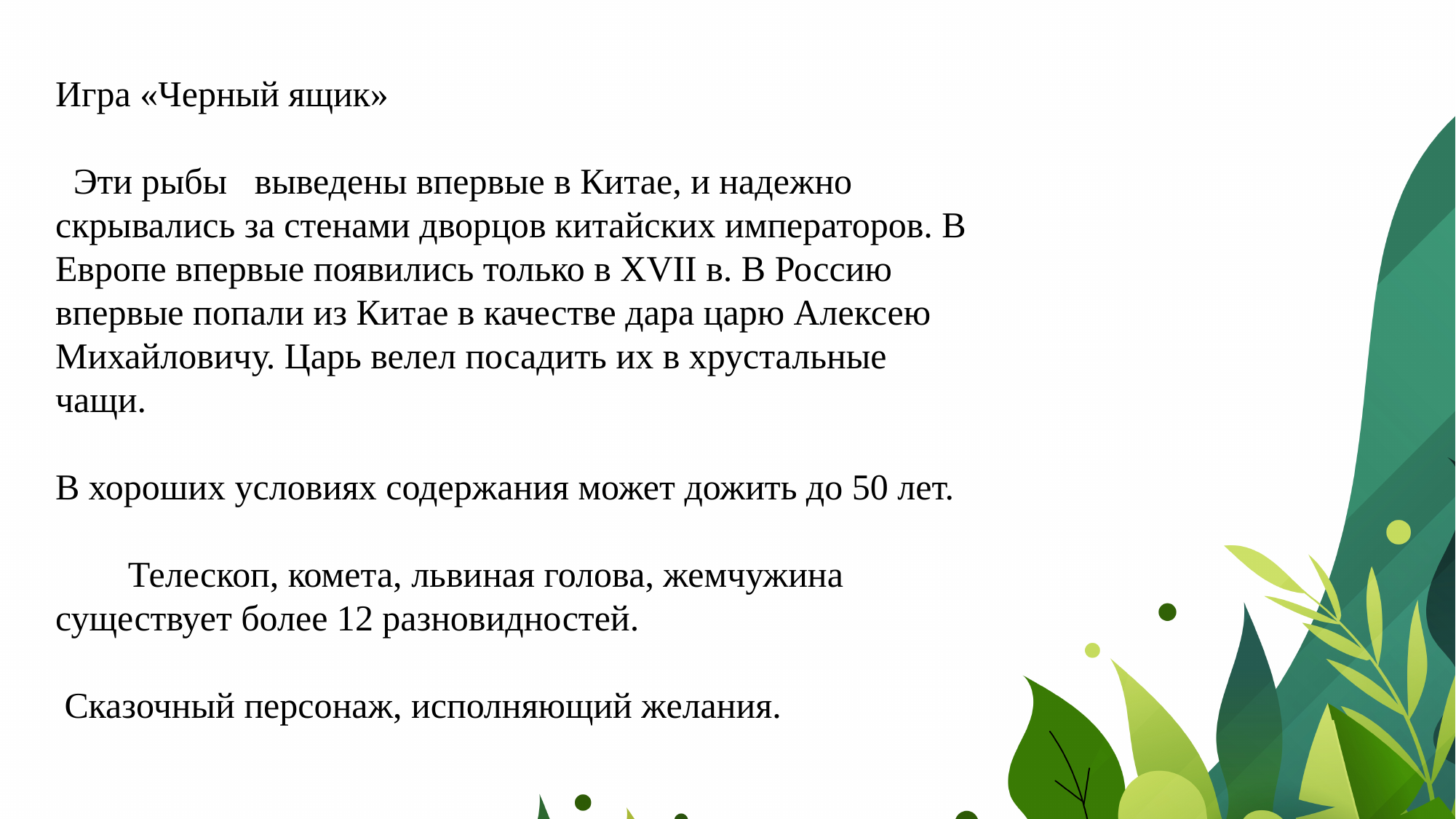

Игра «Черный ящик»

  Эти рыбы   выведены впервые в Китае, и надежно скрывались за стенами дворцов китайских императоров. В Европе впервые появились только в XVII в. В Россию впервые попали из Китае в качестве дара царю Алексею Михайловичу. Царь велел посадить их в хрустальные чащи.

В хороших условиях содержания может дожить до 50 лет.

        Телескоп, комета, львиная голова, жемчужина существует более 12 разновидностей.

 Сказочный персонаж, исполняющий желания.